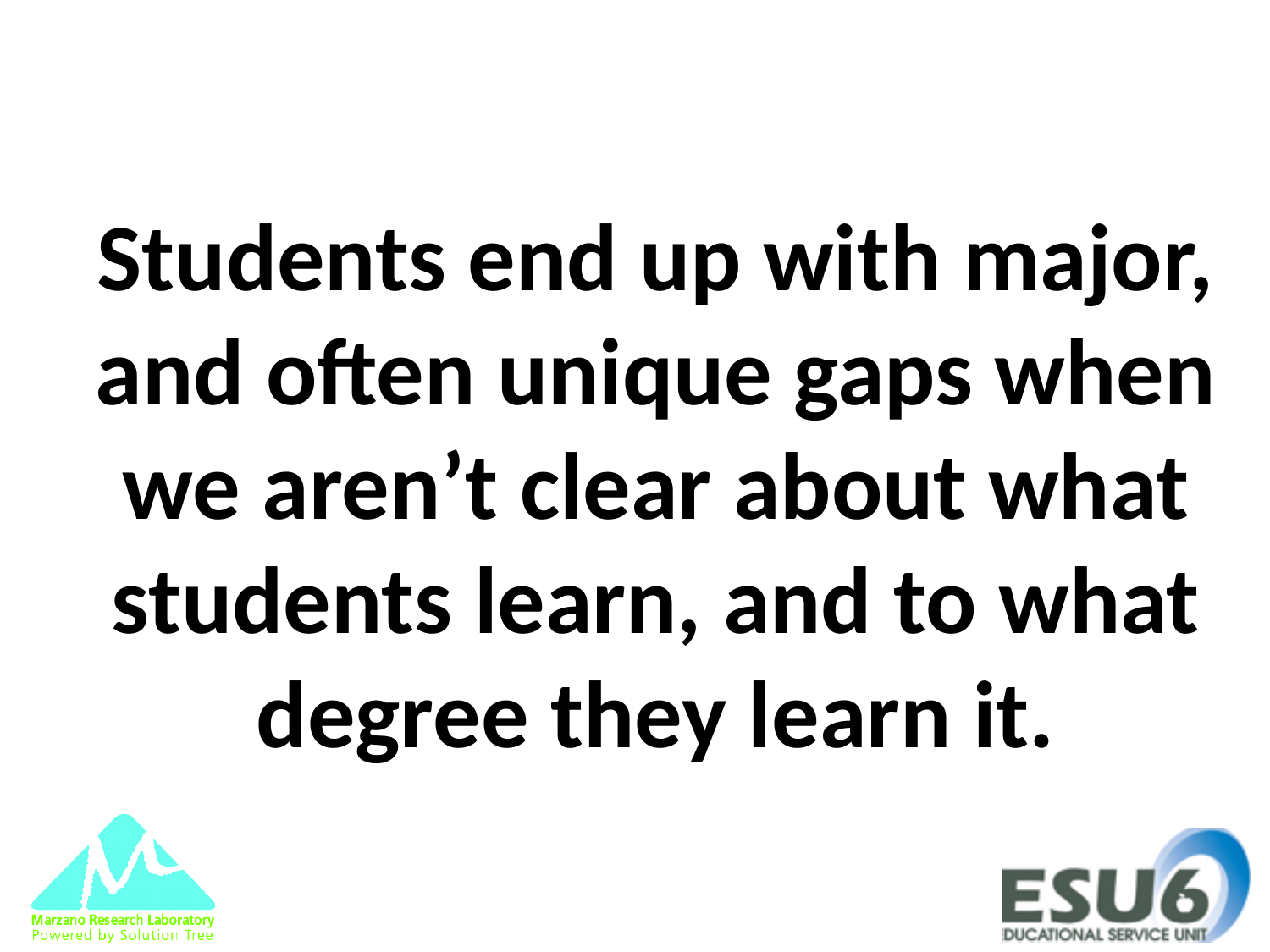

# Students end up with major, and often unique gaps when we aren’t clear about what students learn, and to what degree they learn it.